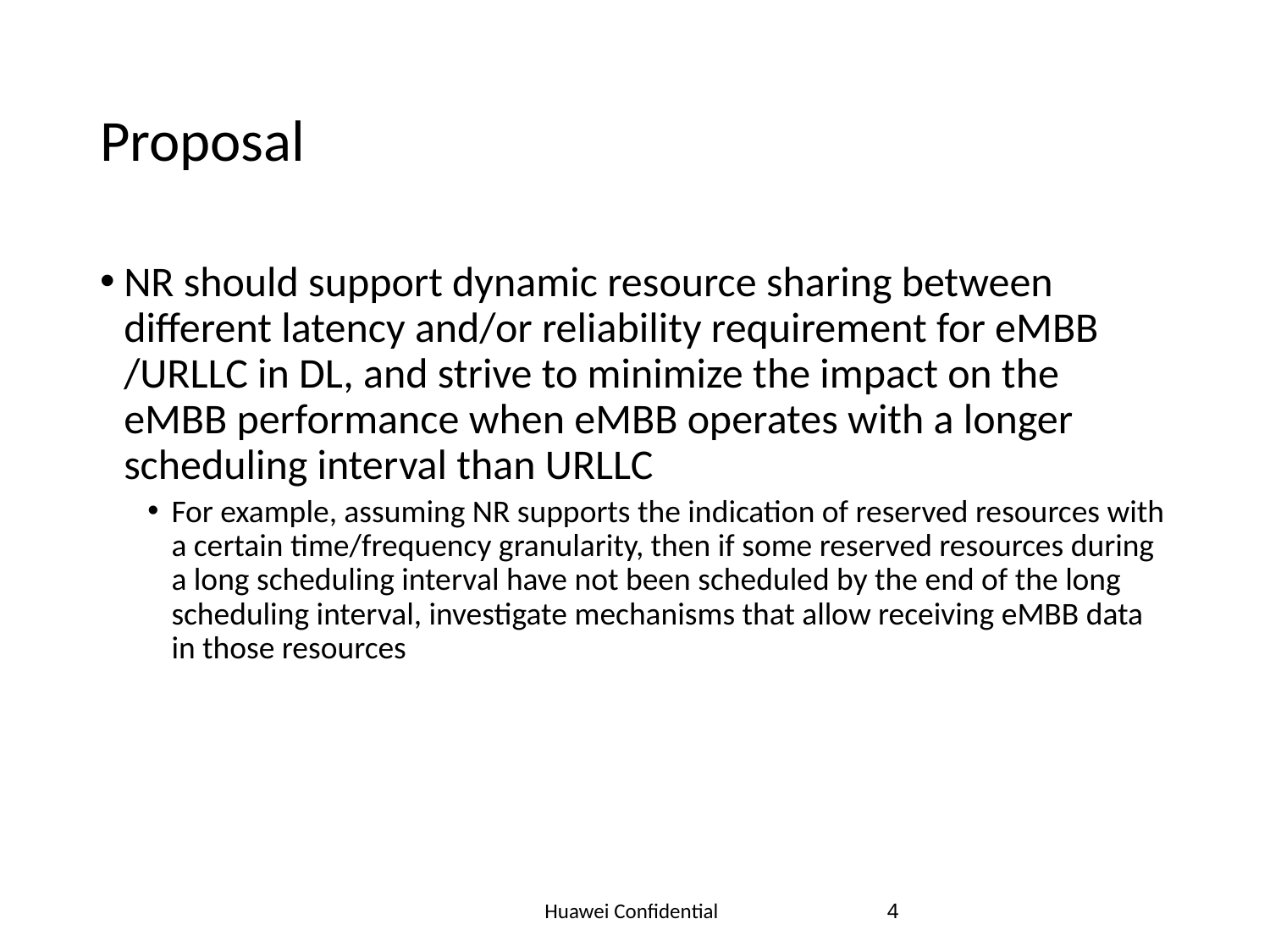

# Proposal
NR should support dynamic resource sharing between different latency and/or reliability requirement for eMBB /URLLC in DL, and strive to minimize the impact on the eMBB performance when eMBB operates with a longer scheduling interval than URLLC
For example, assuming NR supports the indication of reserved resources with a certain time/frequency granularity, then if some reserved resources during a long scheduling interval have not been scheduled by the end of the long scheduling interval, investigate mechanisms that allow receiving eMBB data in those resources